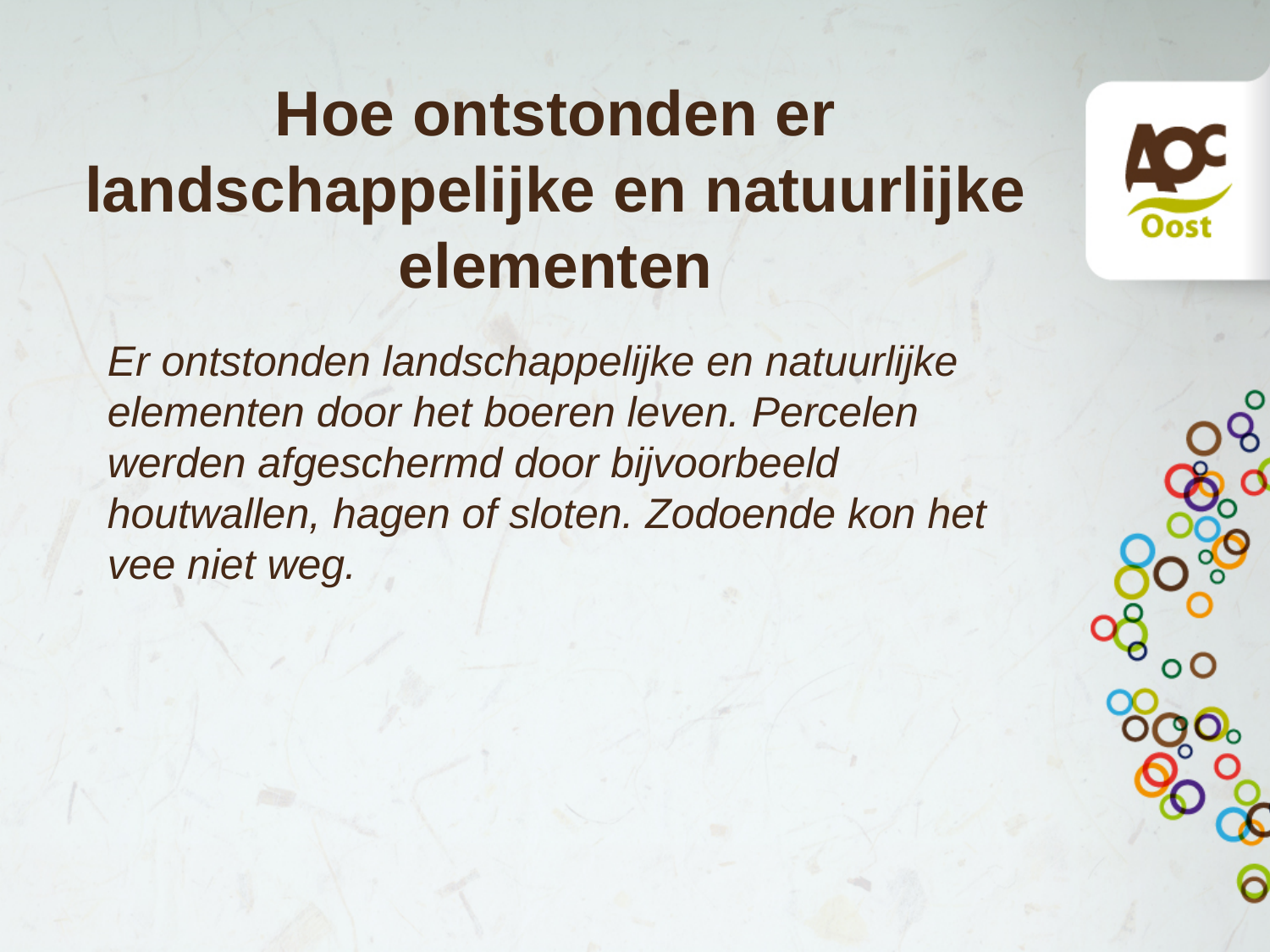

# Hoe ontstonden er landschappelijke en natuurlijke elementen

Er ontstonden landschappelijke en natuurlijke  elementen door het boeren leven. Percelen werden afgeschermd door bijvoorbeeld houtwallen, hagen of sloten. Zodoende kon het vee niet weg.